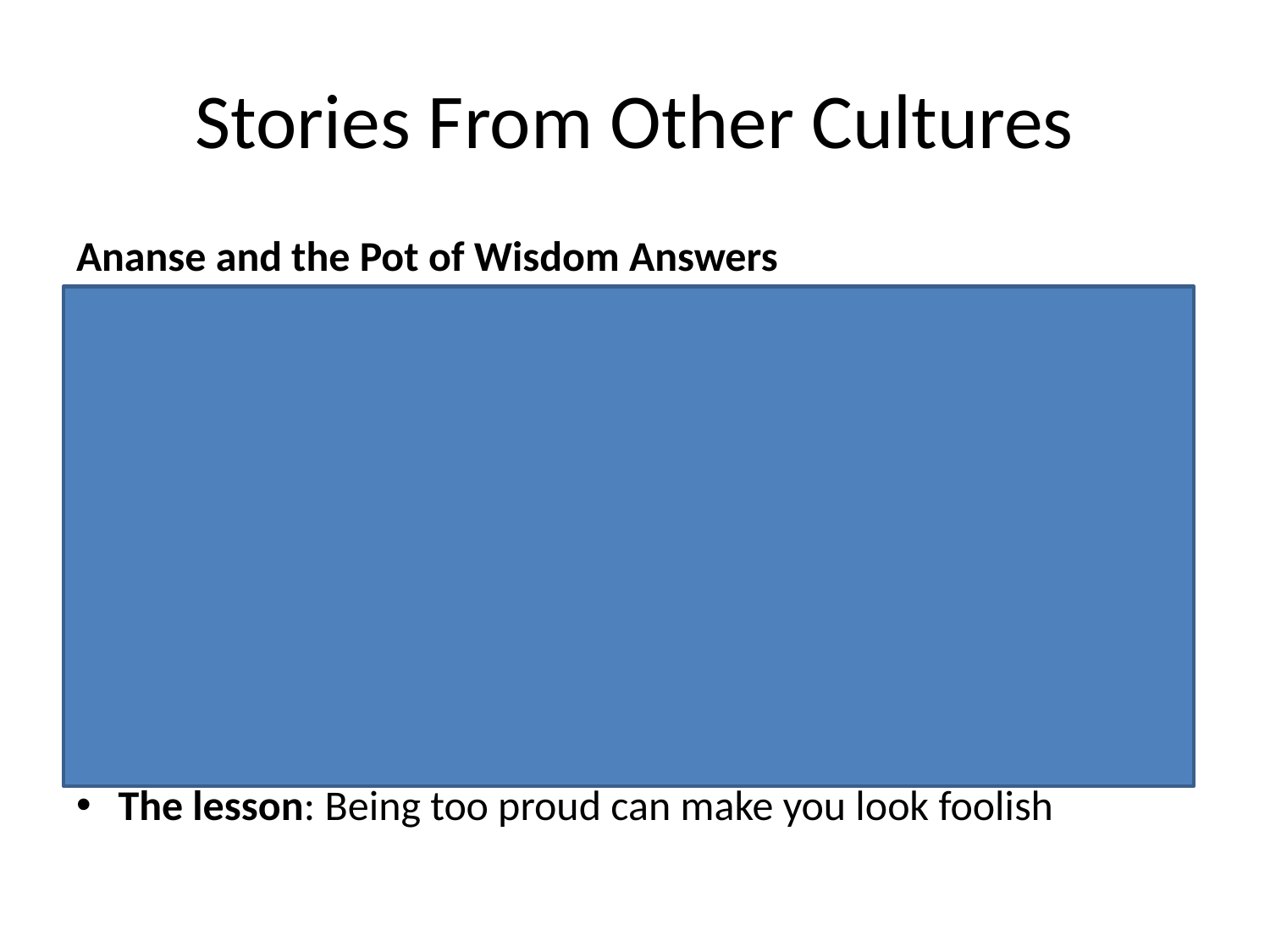

# Stories From Other Cultures
Ananse and the Pot of Wisdom Answers
Ananse keeps showing off that he is wise.
The reason he thinks he is wise is because he has collected all the wisdom from around the world.
However, he loves all the attention he gets from his mission to climb up to the Sky God with a heavy load and ends up failing in his task because he was showing off and he was too proud of himself.
His foolishness showed that he wasn’t that wise and led to wisdom being shared out amongst all people.
The lesson: Being too proud can make you look foolish